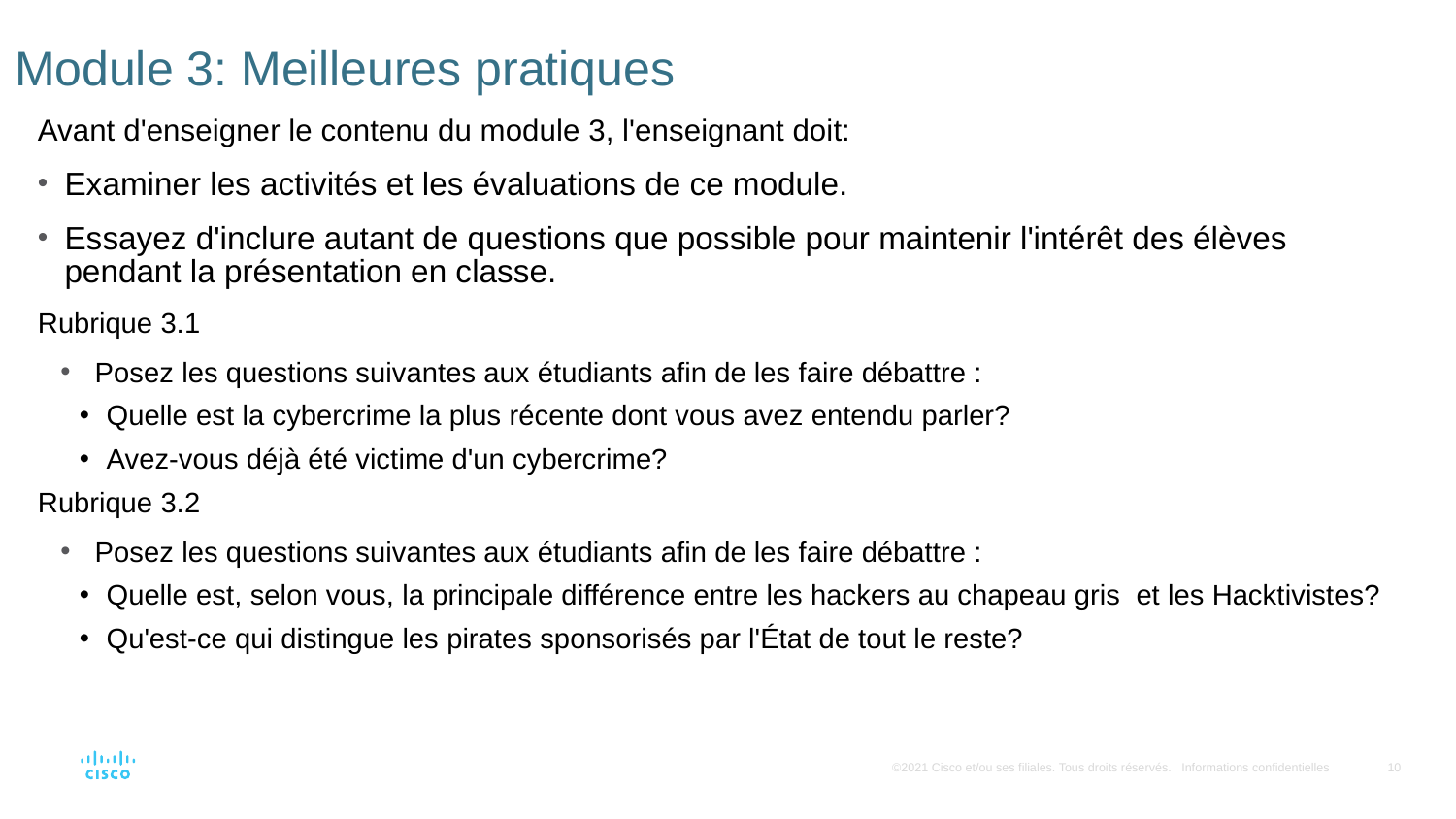

# Module 3: Meilleures pratiques
Avant d'enseigner le contenu du module 3, l'enseignant doit:
Examiner les activités et les évaluations de ce module.
Essayez d'inclure autant de questions que possible pour maintenir l'intérêt des élèves pendant la présentation en classe.
Rubrique 3.1
Posez les questions suivantes aux étudiants afin de les faire débattre :
Quelle est la cybercrime la plus récente dont vous avez entendu parler?
Avez-vous déjà été victime d'un cybercrime?
Rubrique 3.2
Posez les questions suivantes aux étudiants afin de les faire débattre :
Quelle est, selon vous, la principale différence entre les hackers au chapeau gris  et les Hacktivistes?
Qu'est-ce qui distingue les pirates sponsorisés par l'État de tout le reste?